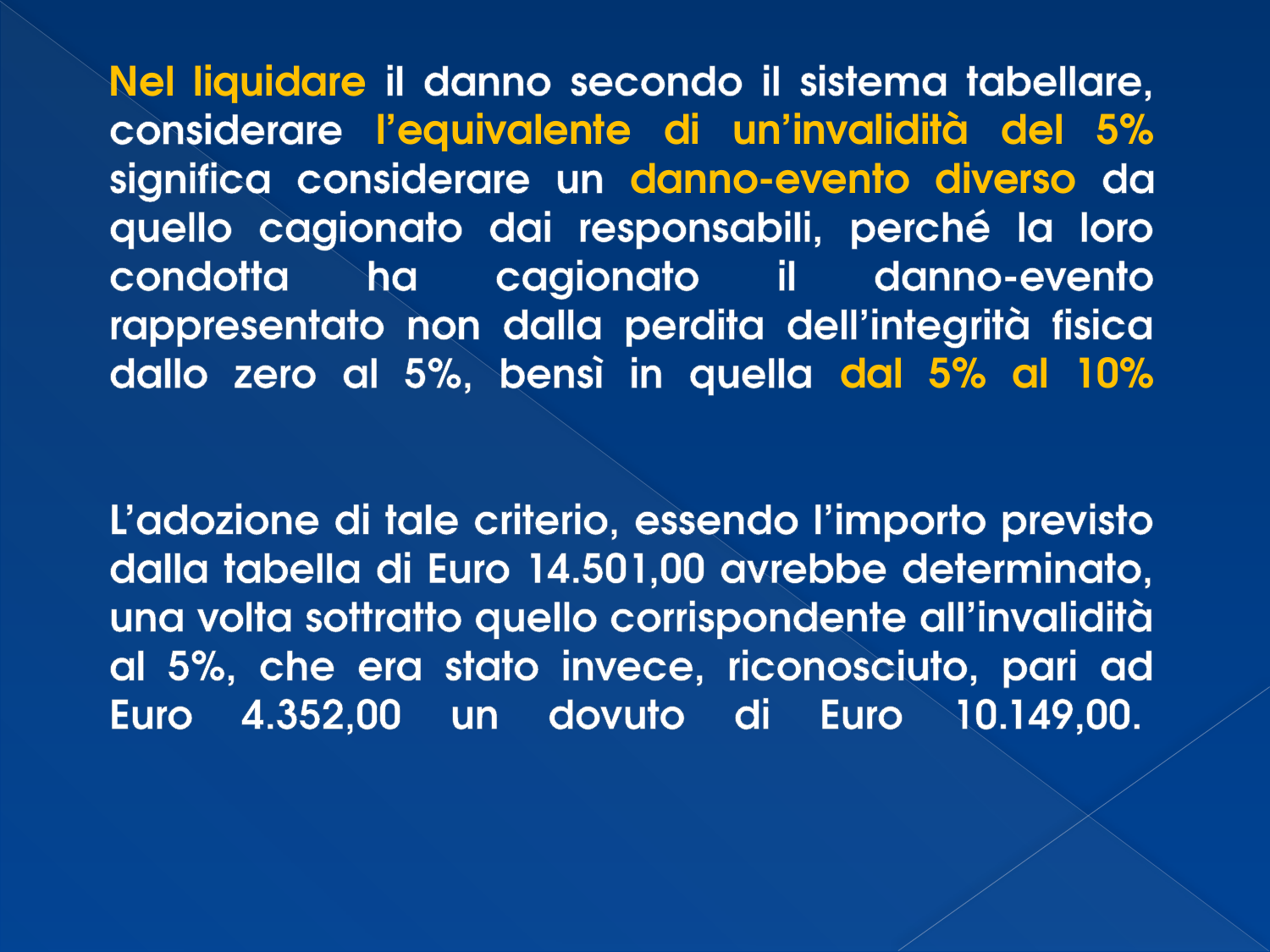

# Nel liquidare il danno secondo il sistema tabellare, considerare l’equivalente di un’invalidità del 5% significa considerare un danno-evento diverso da quello cagionato dai responsabili, perché la loro condotta ha cagionato il danno-evento rappresentato non dalla perdita dell’integrità fisica dallo zero al 5%, bensì in quella dal 5% al 10%   L’adozione di tale criterio, essendo l’importo previsto dalla tabella di Euro 14.501,00 avrebbe determinato, una volta sottratto quello corrispondente all’invalidità al 5%, che era stato invece, riconosciuto, pari ad Euro 4.352,00 un dovuto di Euro 10.149,00.